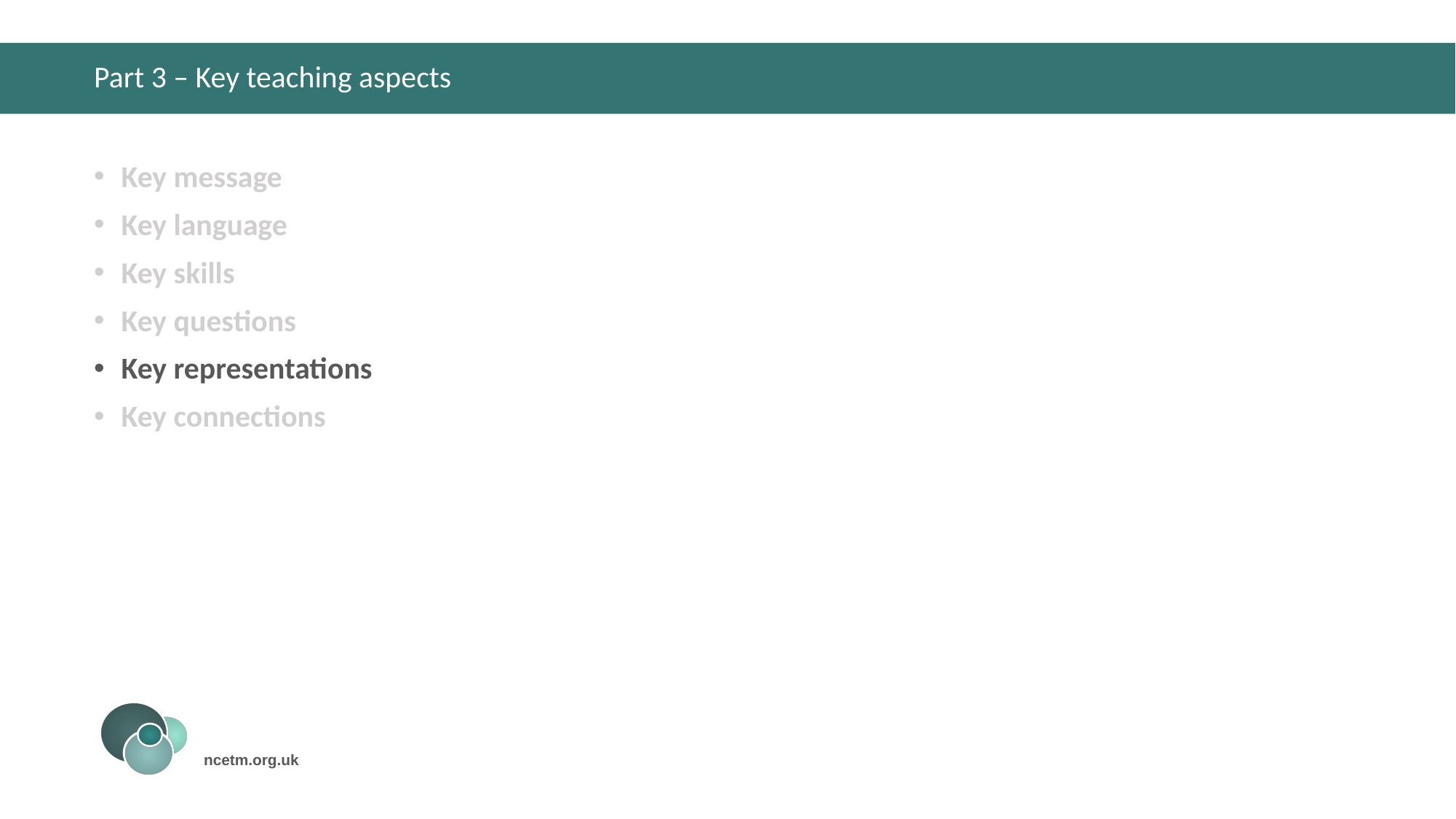

# Part 3 – Key teaching aspects
Key message
Key language
Key skills
Key questions
Key representations
Key connections